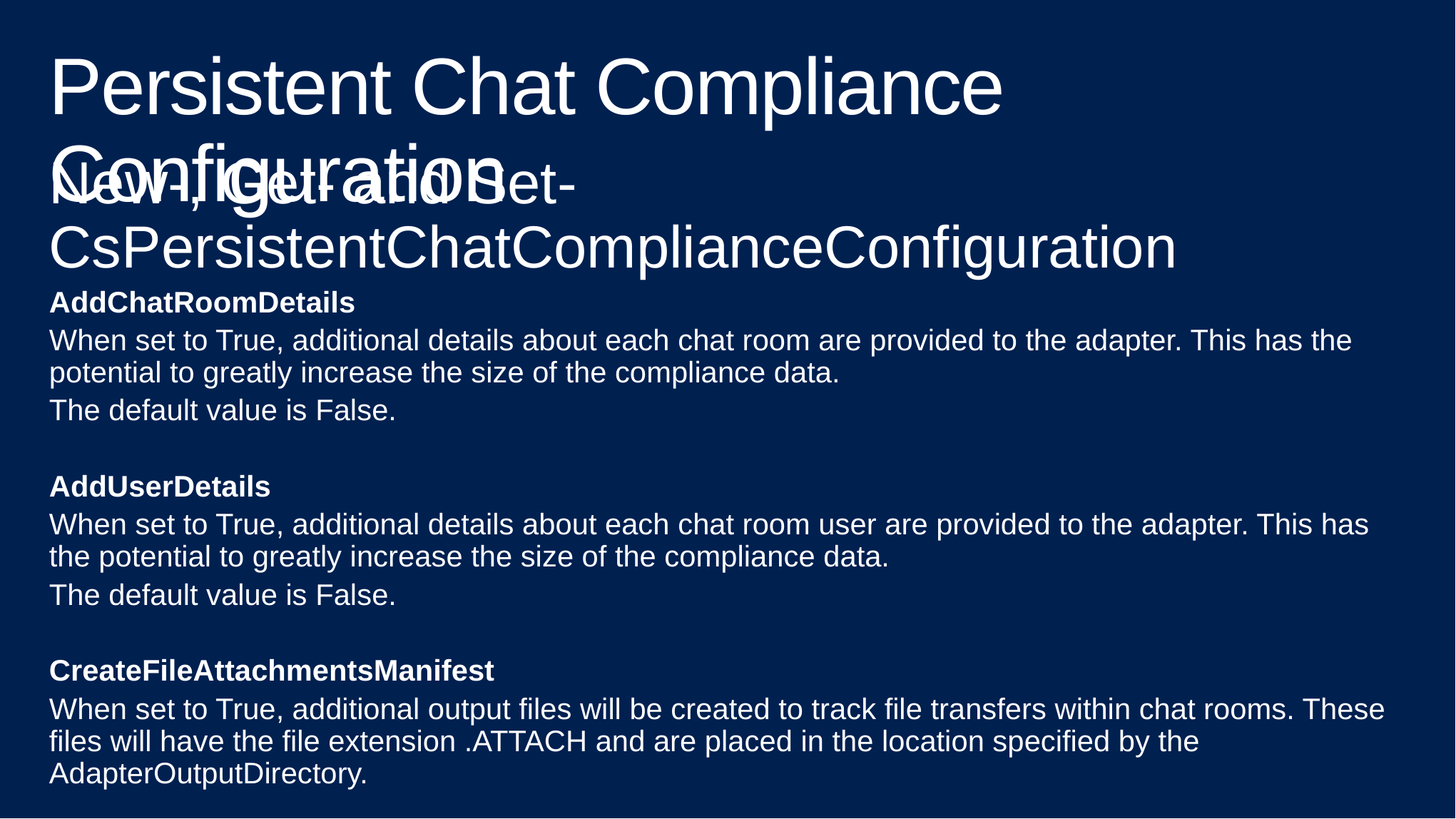

# Persistent Chat Compliance Configuration
New-, Get- and Set-CsPersistentChatComplianceConfiguration
AddChatRoomDetails
When set to True, additional details about each chat room are provided to the adapter. This has the potential to greatly increase the size of the compliance data.
The default value is False.

AddUserDetails
When set to True, additional details about each chat room user are provided to the adapter. This has the potential to greatly increase the size of the compliance data.
The default value is False.

CreateFileAttachmentsManifest
When set to True, additional output files will be created to track file transfers within chat rooms. These files will have the file extension .ATTACH and are placed in the location specified by the AdapterOutputDirectory.